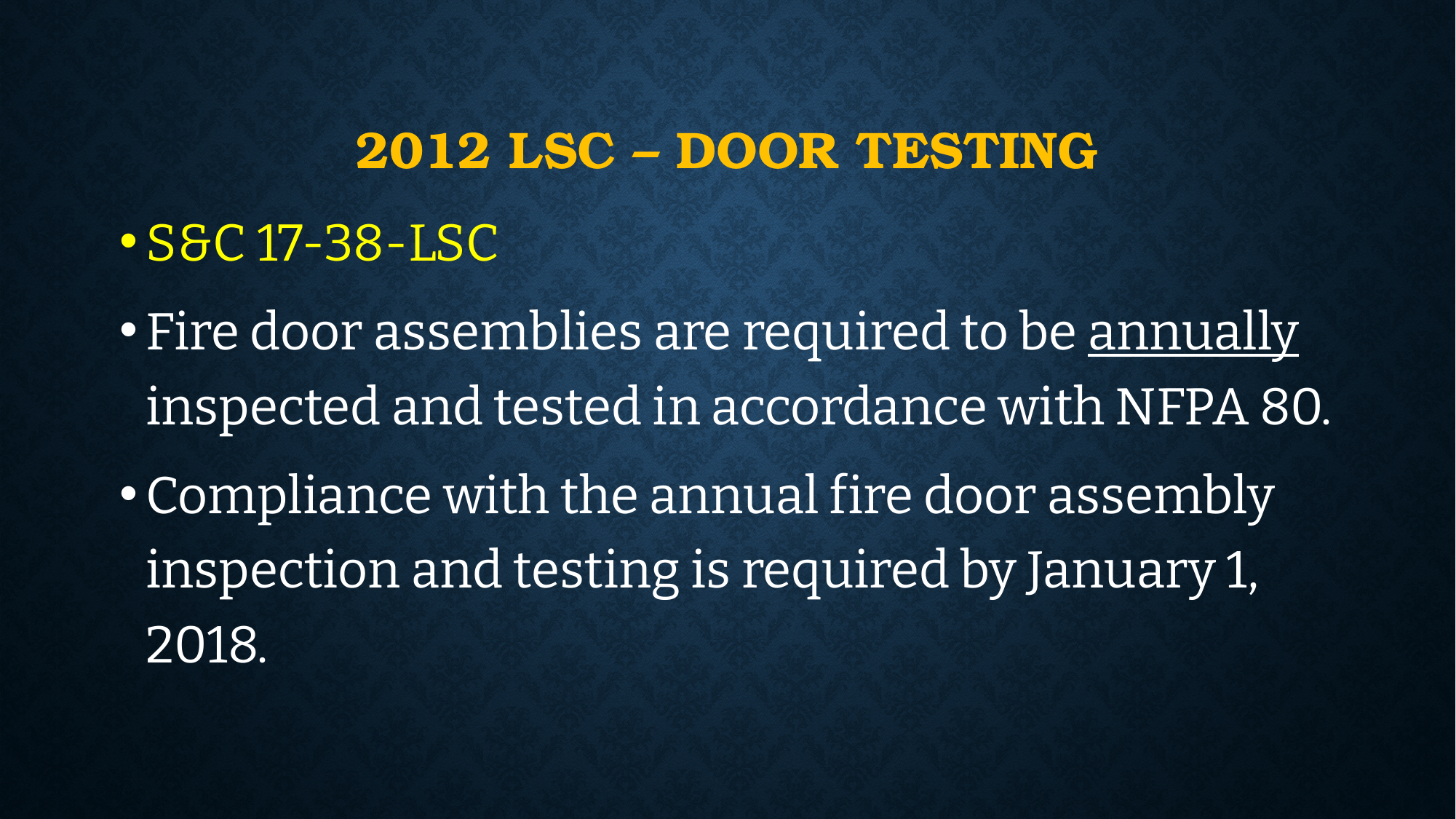

# 2012 lsc – Door testing
S&C 17-38-LSC
Fire door assemblies are required to be annually inspected and tested in accordance with NFPA 80.
Compliance with the annual fire door assembly inspection and testing is required by January 1, 2018.